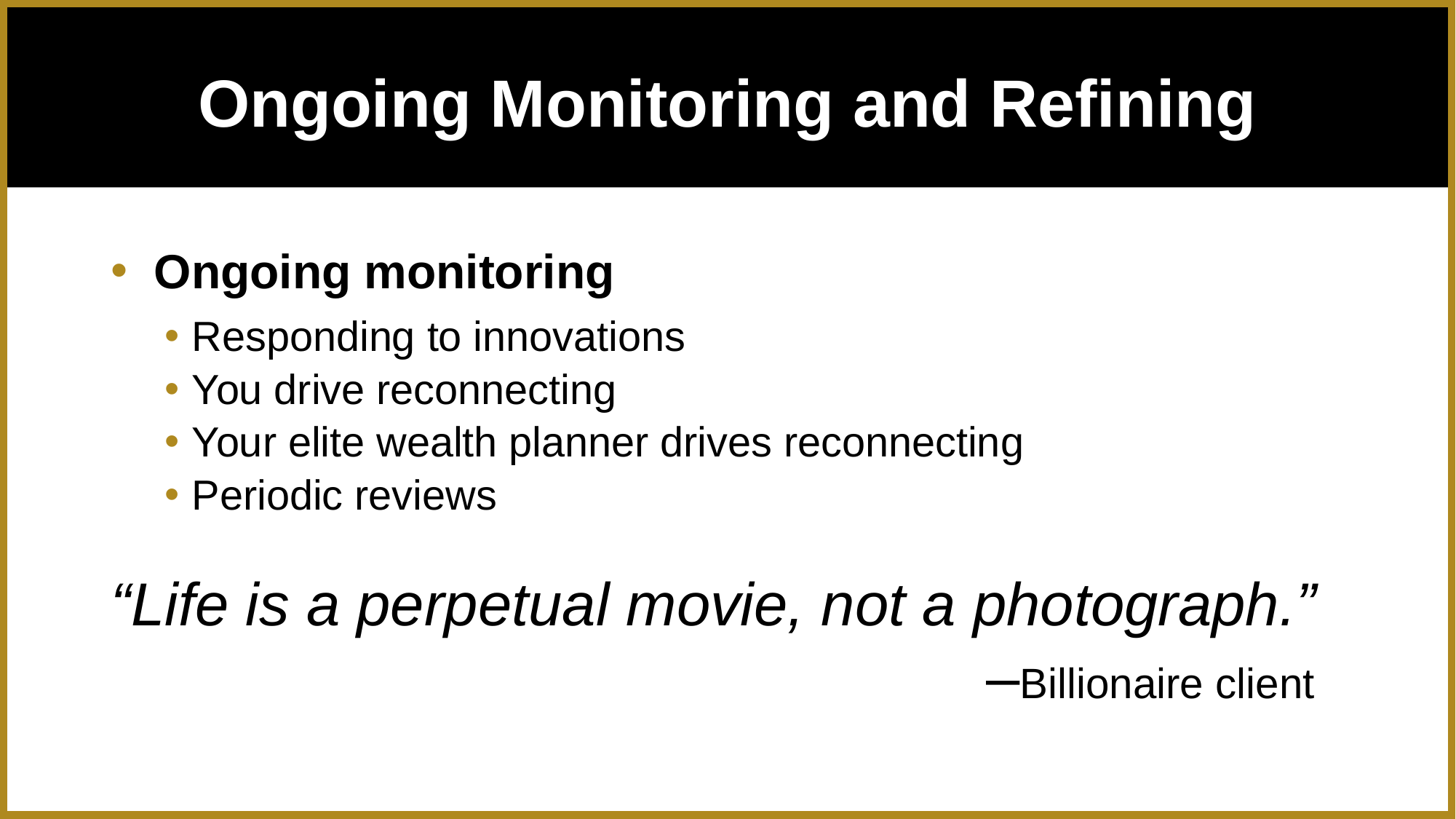

# Ongoing Monitoring and Refining
Ongoing monitoring
Responding to innovations
You drive reconnecting
Your elite wealth planner drives reconnecting
Periodic reviews
“Life is a perpetual movie, not a photograph.”
								–Billionaire client